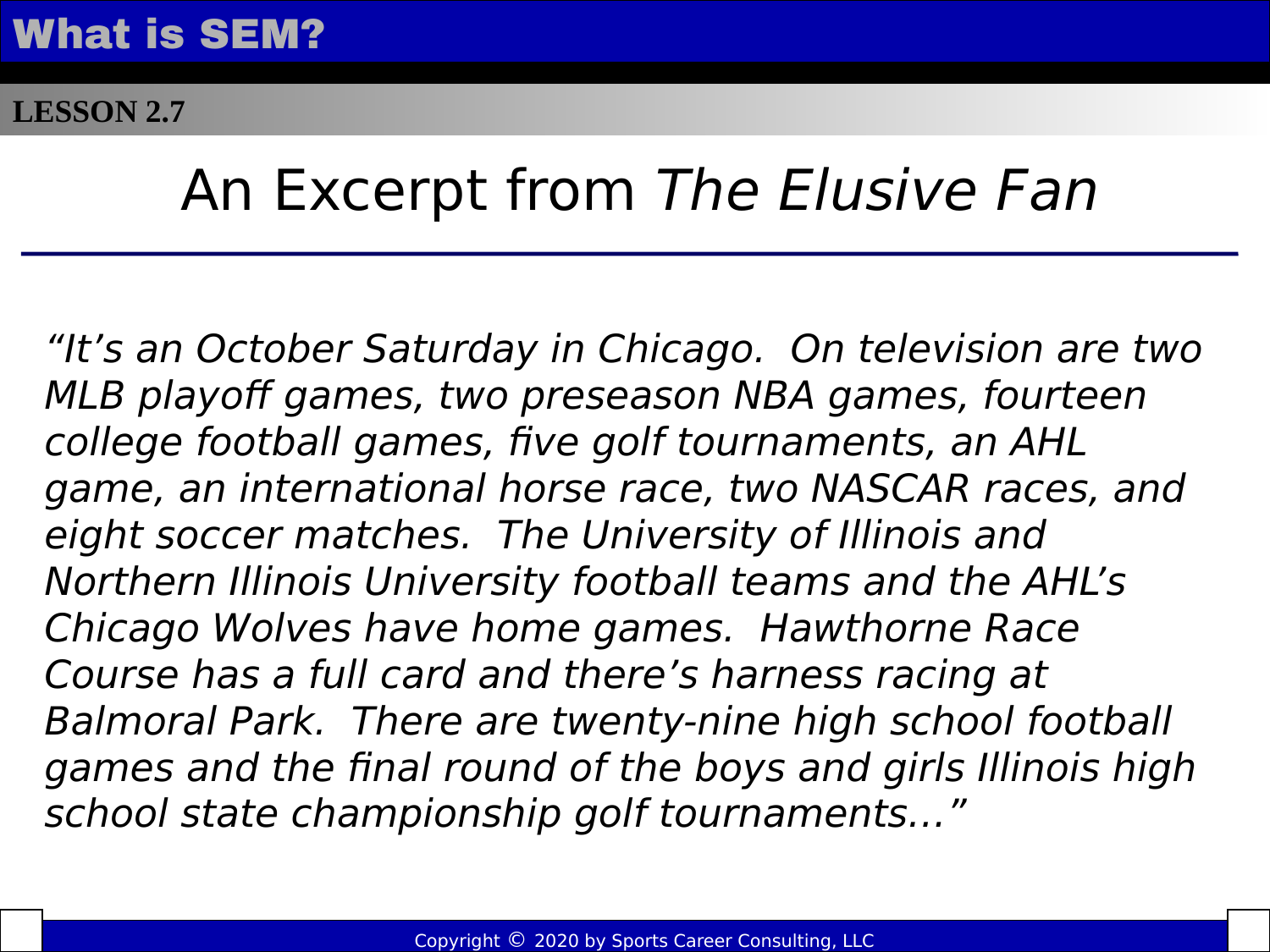

What is SEM?
LESSON 2.7
An Excerpt from The Elusive Fan

“It’s an October Saturday in Chicago.  On television are two MLB playoff games, two preseason NBA games, fourteen college football games, five golf tournaments, an AHL game, an international horse race, two NASCAR races, and eight soccer matches.  The University of Illinois and Northern Illinois University football teams and the AHL’s Chicago Wolves have home games.  Hawthorne Race Course has a full card and there’s harness racing at Balmoral Park.  There are twenty-nine high school football games and the final round of the boys and girls Illinois high school state championship golf tournaments…”
Copyright © 2020 by Sports Career Consulting, LLC